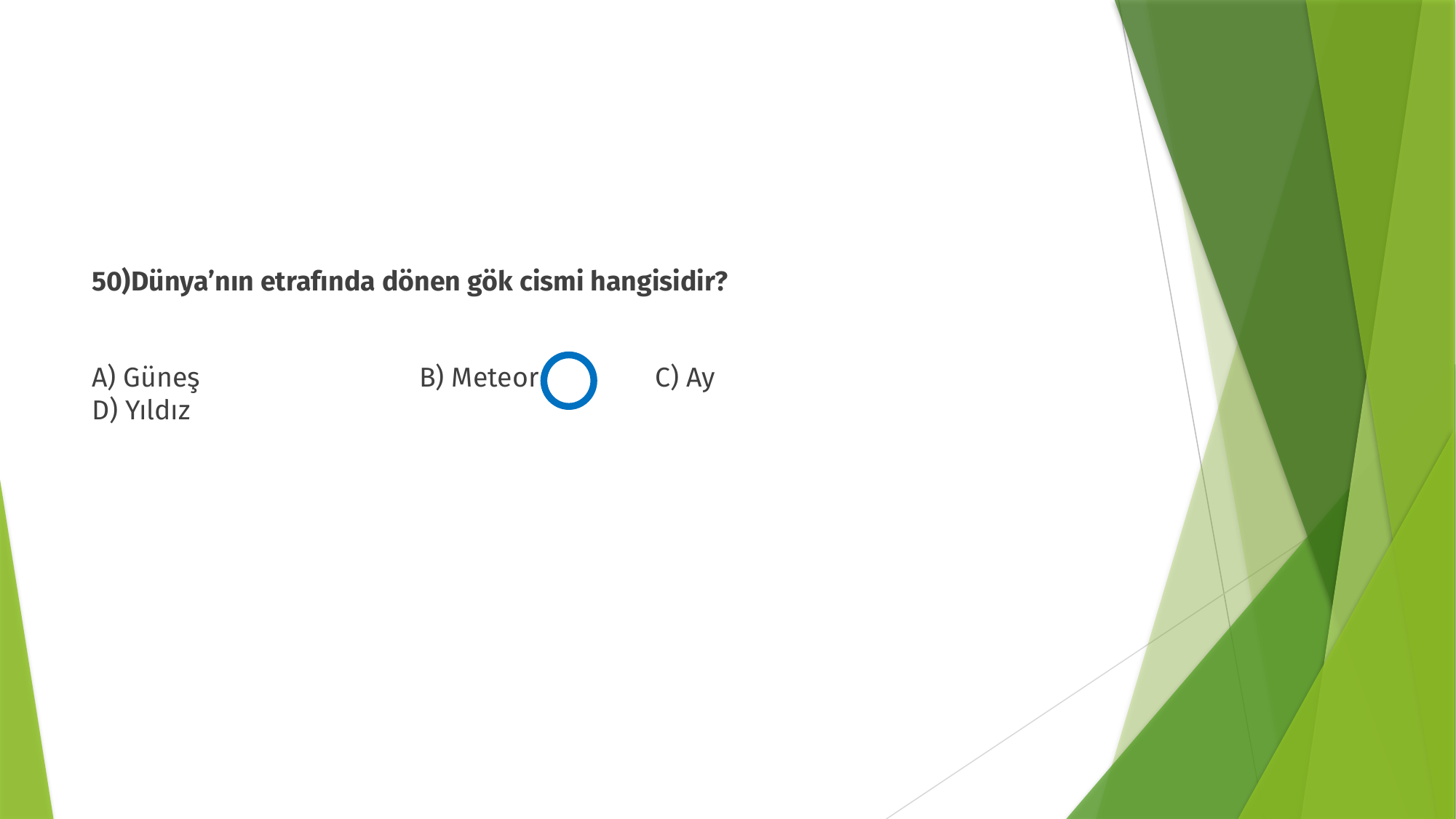

#
50)Dünya’nın etrafında dönen gök cismi hangisidir?

A) Güneş			B) Meteor                C) Ay				D) Yıldız